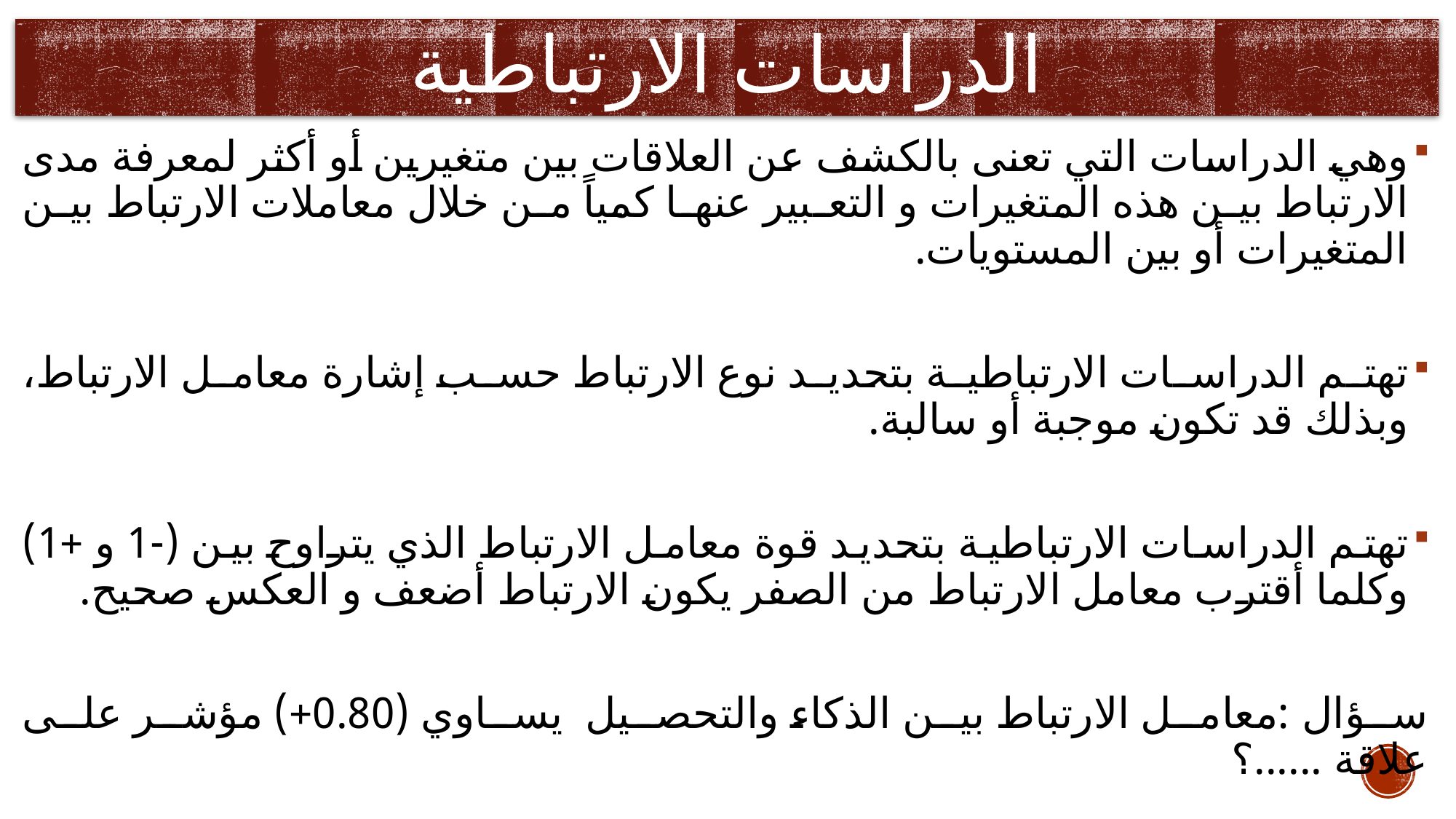

# الدراسات الارتباطية
وهي الدراسات التي تعنى بالكشف عن العلاقات بين متغيرين أو أكثر لمعرفة مدى الارتباط بين هذه المتغيرات و التعبير عنها كمياً من خلال معاملات الارتباط بين المتغيرات أو بين المستويات.

تهتم الدراسات الارتباطية بتحديد نوع الارتباط حسب إشارة معامل الارتباط، وبذلك قد تكون موجبة أو سالبة.

تهتم الدراسات الارتباطية بتحديد قوة معامل الارتباط الذي يتراوح بين (-1 و +1) وكلما أقترب معامل الارتباط من الصفر يكون الارتباط أضعف و العكس صحيح.

سؤال :معامل الارتباط بين الذكاء والتحصيل  يساوي (0.80+) مؤشر على علاقة ......؟